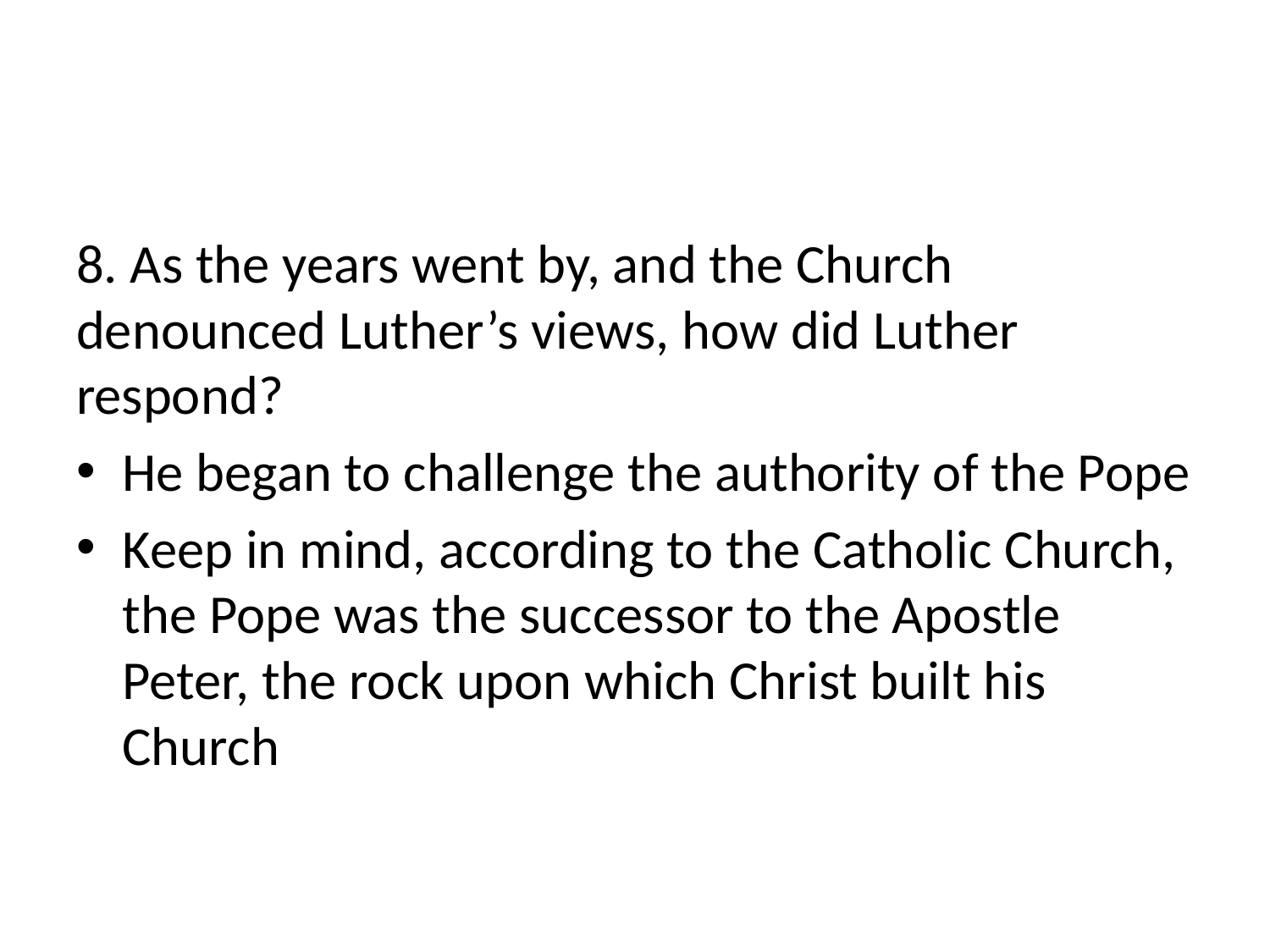

#
8. As the years went by, and the Church denounced Luther’s views, how did Luther respond?
He began to challenge the authority of the Pope
Keep in mind, according to the Catholic Church, the Pope was the successor to the Apostle Peter, the rock upon which Christ built his Church